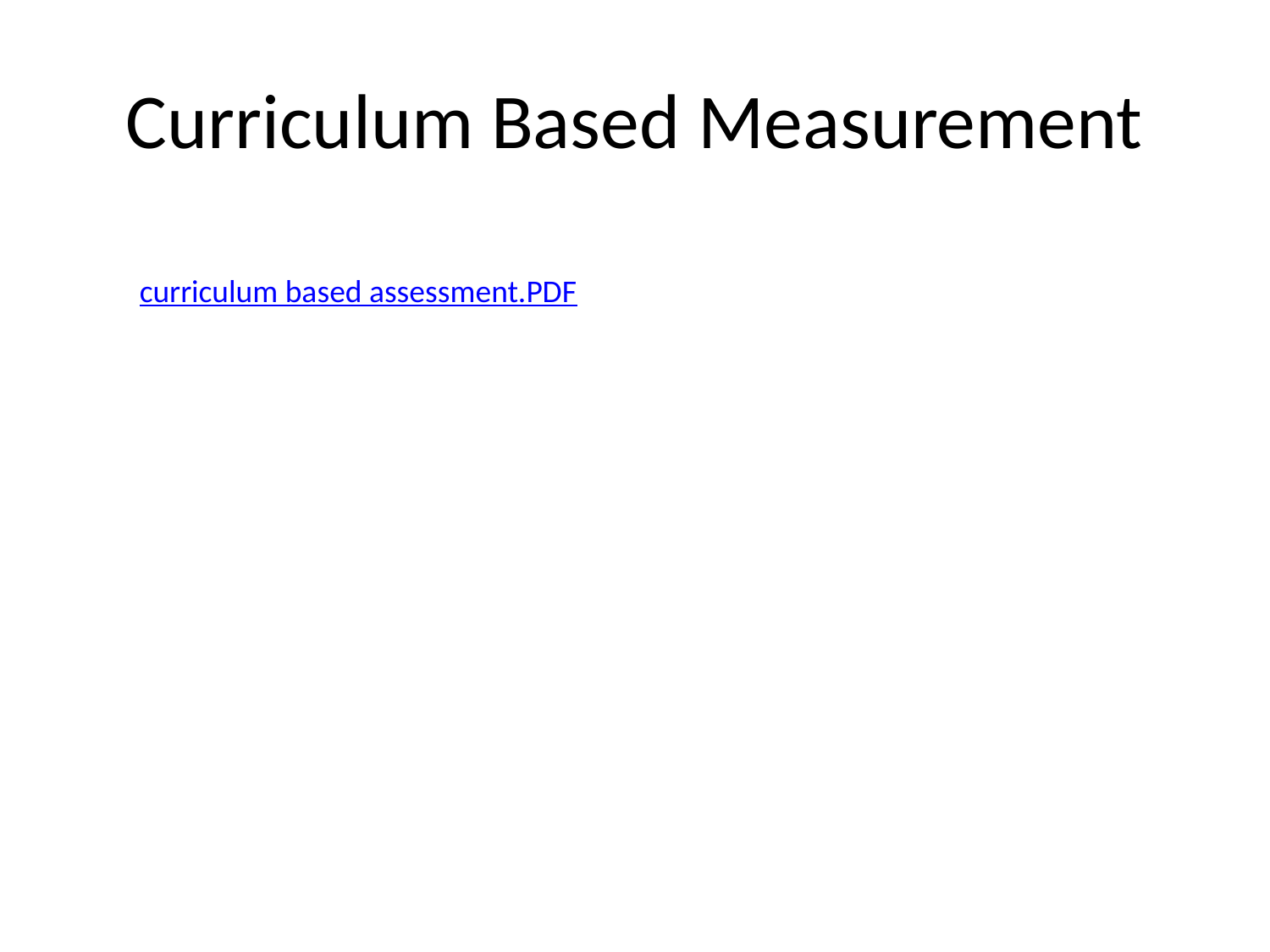

# Curriculum Based Measurement

curriculum based assessment.PDF